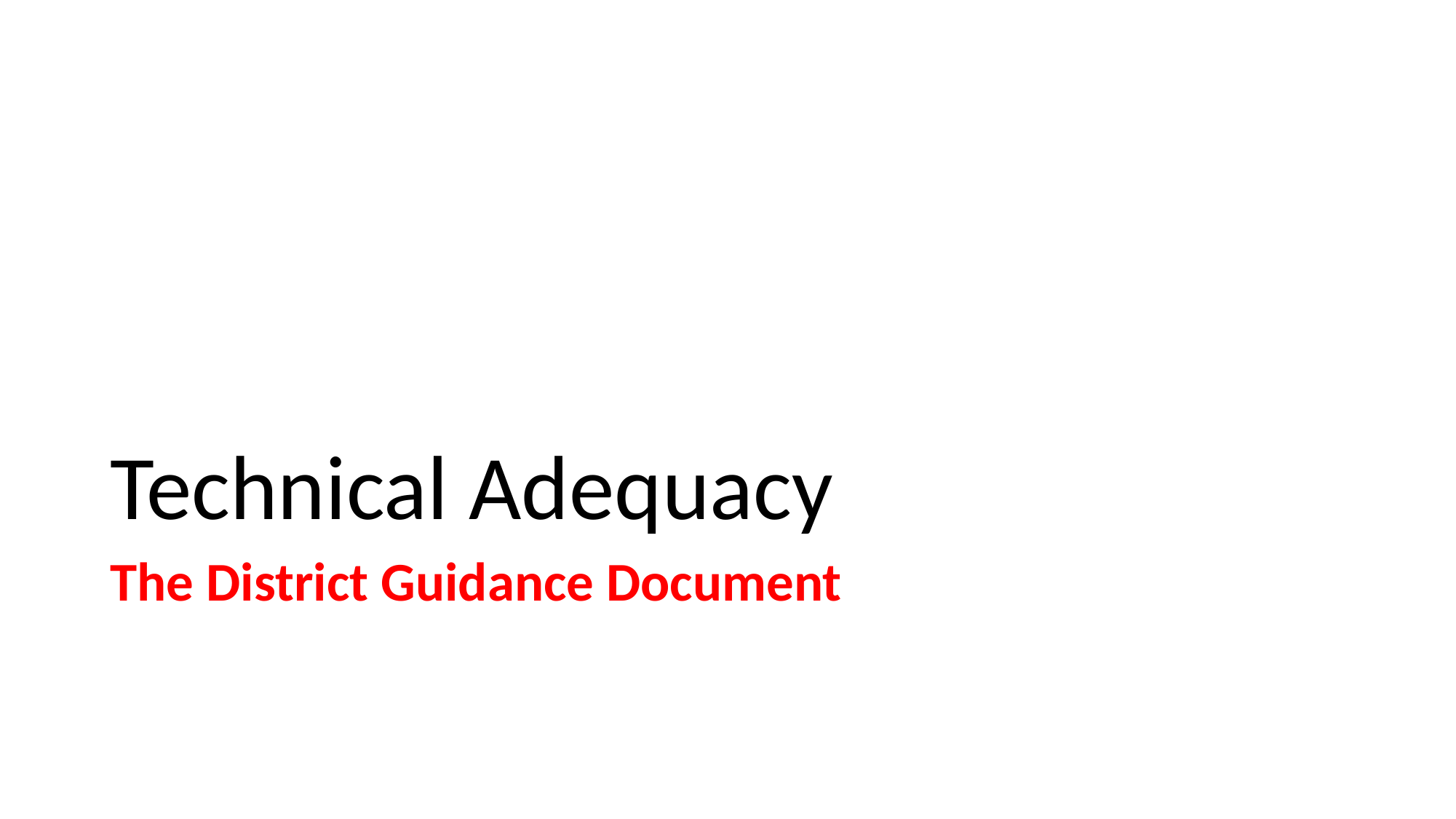

# Technical Adequacy
The District Guidance Document